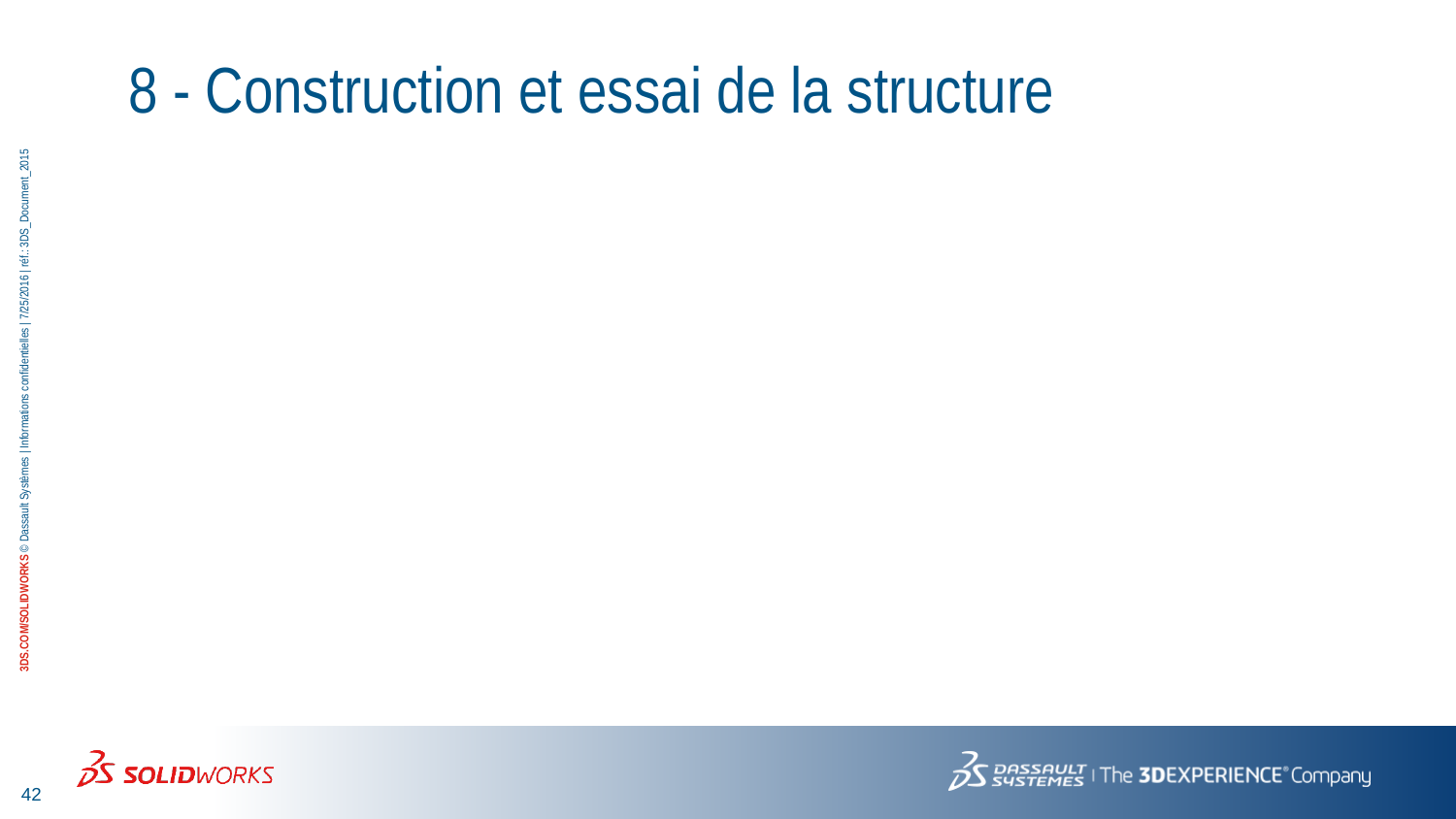

# 8 - Construction et essai de la structure